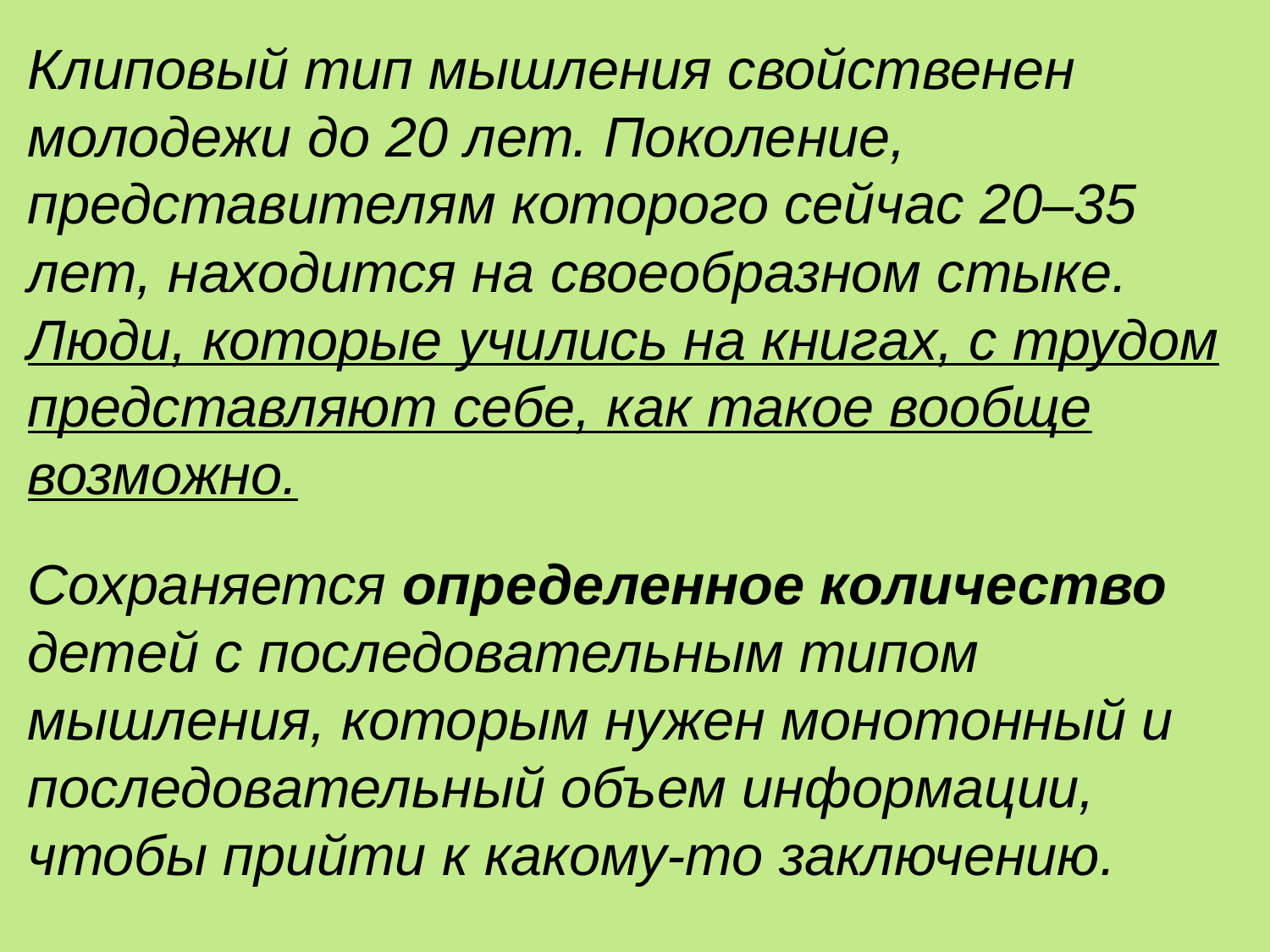

Клиповый тип мышления свойственен молодежи до 20 лет. Поколение, представителям которого сейчас 20–35 лет, находится на своеобразном стыке. Люди, которые учились на книгах, с трудом представляют себе, как такое вообще возможно.

Сохраняется определенное количество детей с последовательным типом мышления, которым нужен монотонный и последовательный объем информации, чтобы прийти к какому-то заключению.